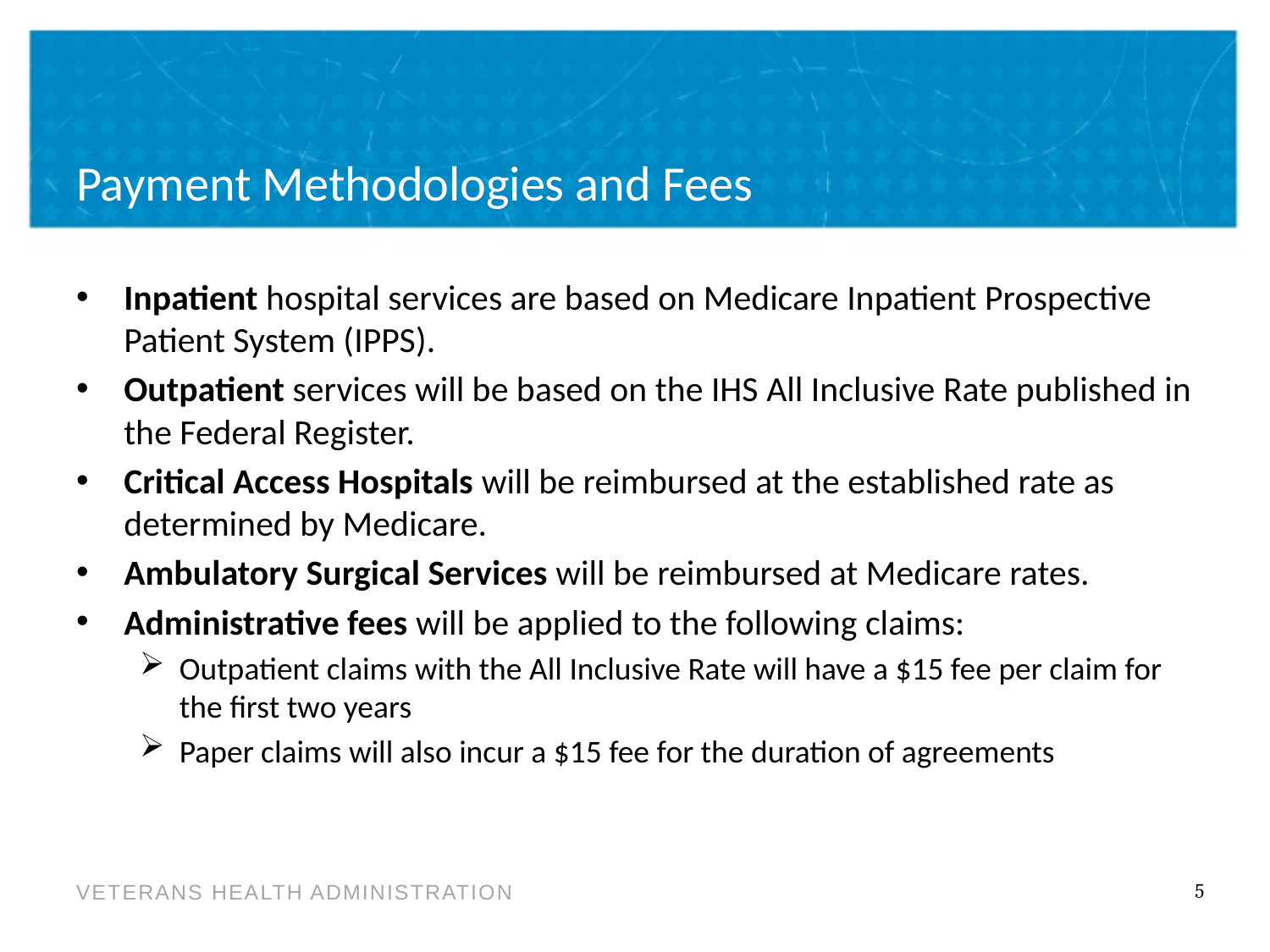

# Payment Methodologies and Fees
Inpatient hospital services are based on Medicare Inpatient Prospective Patient System (IPPS).
Outpatient services will be based on the IHS All Inclusive Rate published in the Federal Register.
Critical Access Hospitals will be reimbursed at the established rate as determined by Medicare.
Ambulatory Surgical Services will be reimbursed at Medicare rates.
Administrative fees will be applied to the following claims:
Outpatient claims with the All Inclusive Rate will have a $15 fee per claim for the first two years
Paper claims will also incur a $15 fee for the duration of agreements
5